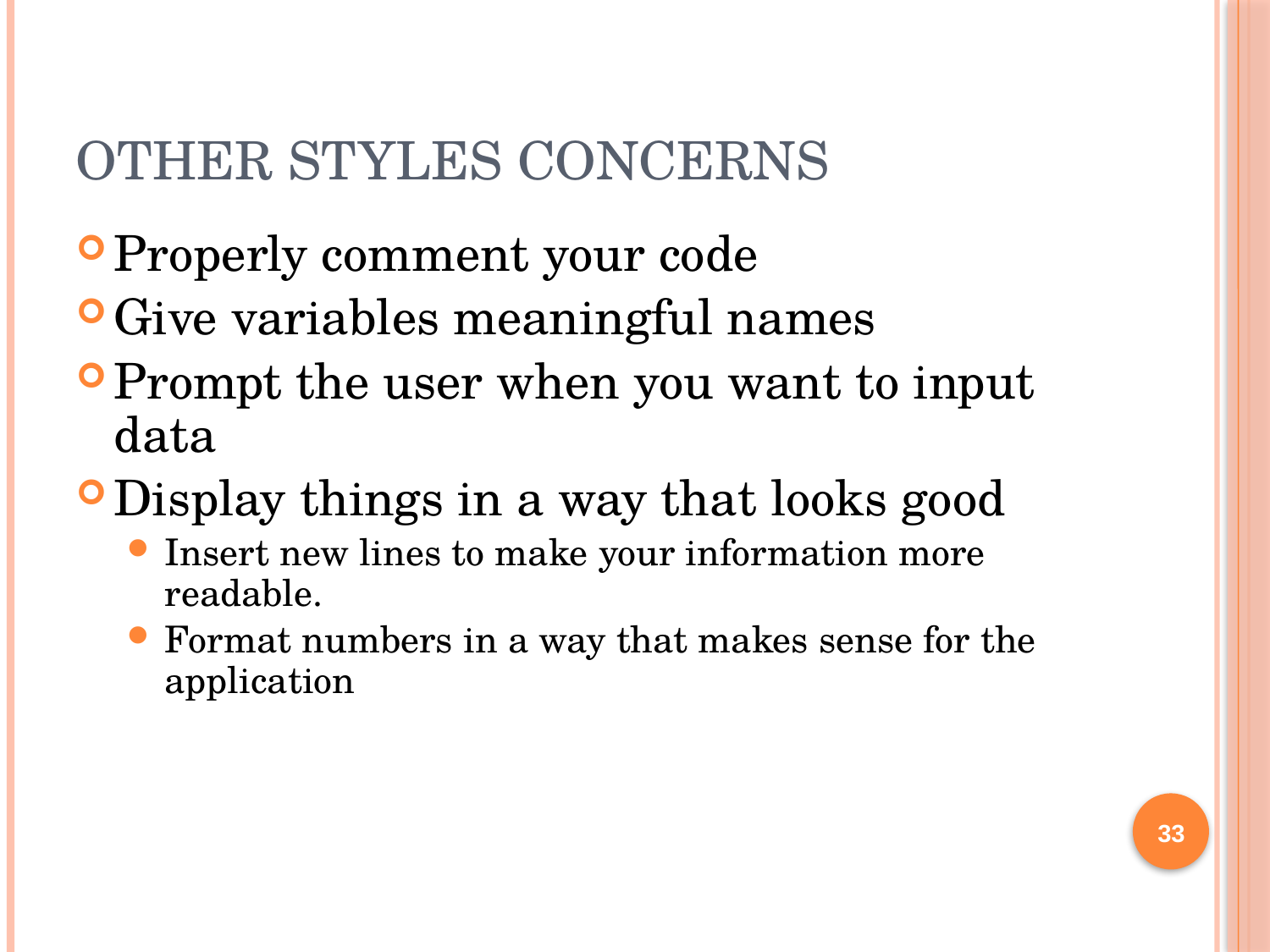

# Other Styles Concerns
Properly comment your code
Give variables meaningful names
Prompt the user when you want to input data
Display things in a way that looks good
Insert new lines to make your information more readable.
Format numbers in a way that makes sense for the application
33